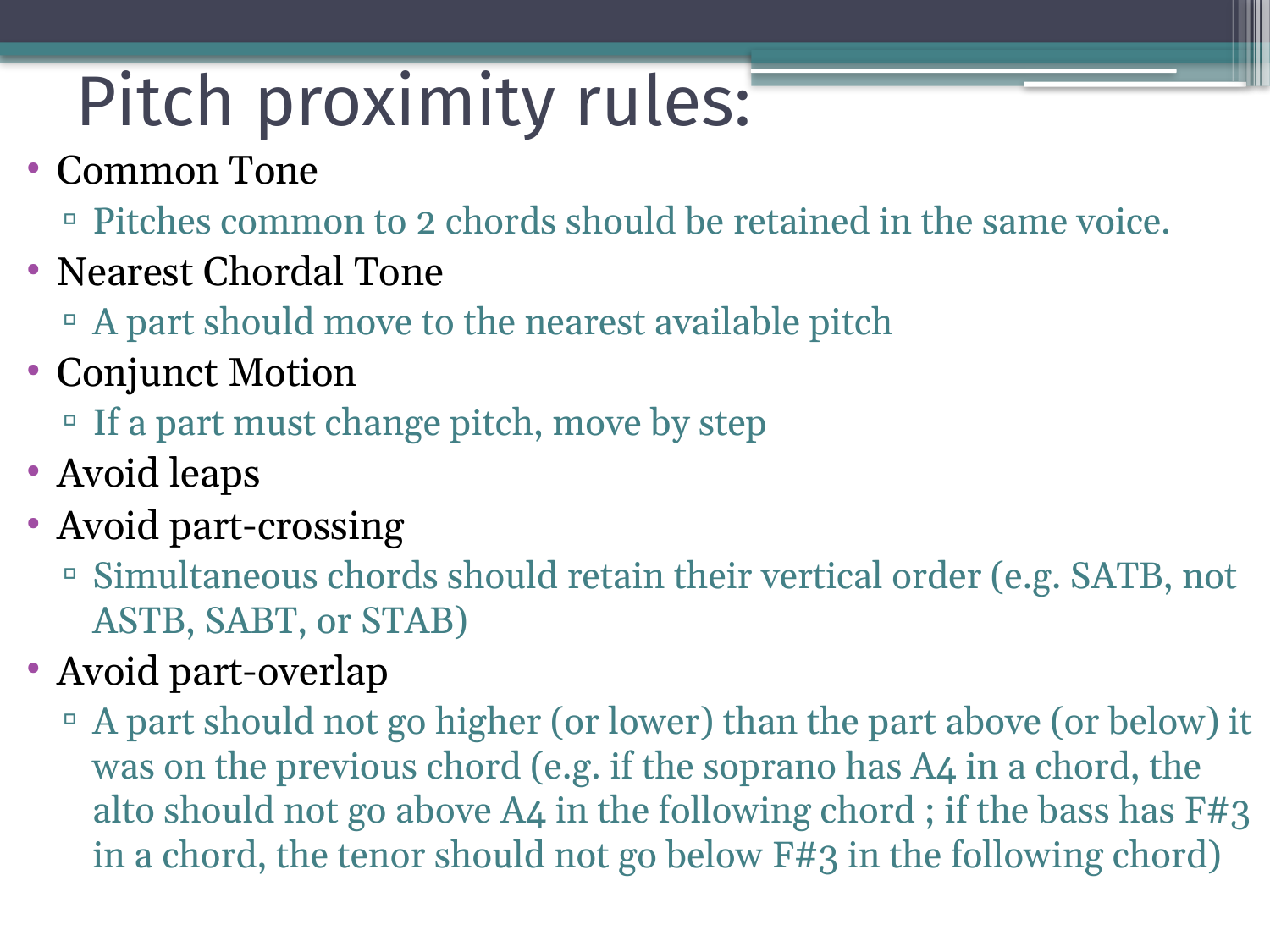

# Pitch proximity rules:
Common Tone
Pitches common to 2 chords should be retained in the same voice.
Nearest Chordal Tone
A part should move to the nearest available pitch
Conjunct Motion
If a part must change pitch, move by step
Avoid leaps
Avoid part-crossing
Simultaneous chords should retain their vertical order (e.g. SATB, not ASTB, SABT, or STAB)
Avoid part-overlap
A part should not go higher (or lower) than the part above (or below) it was on the previous chord (e.g. if the soprano has A4 in a chord, the alto should not go above A4 in the following chord ; if the bass has F#3 in a chord, the tenor should not go below F#3 in the following chord)